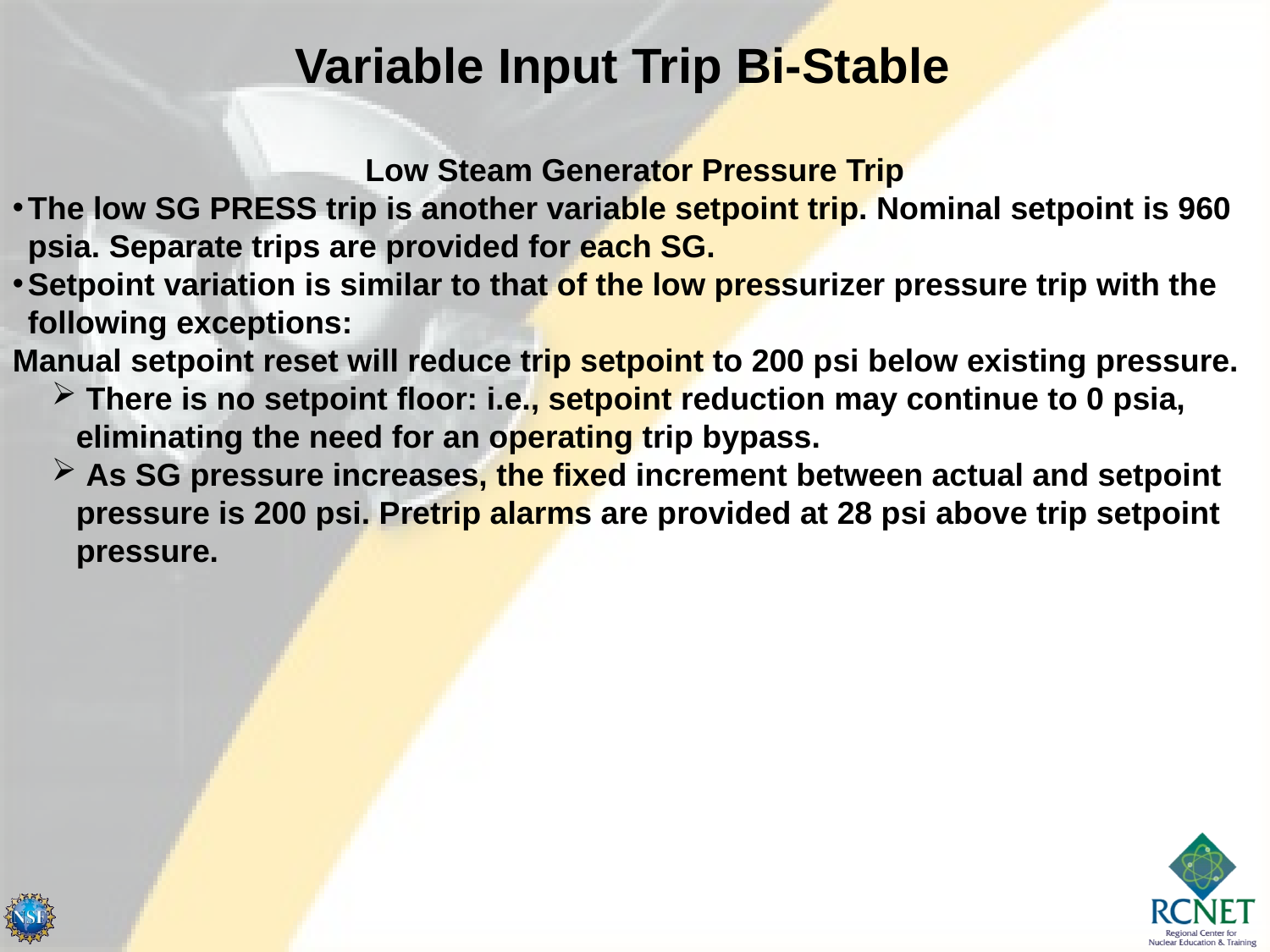

Variable Input Trip Bi-Stable

Low Steam Generator Pressure Trip
The low SG PRESS trip is another variable setpoint trip. Nominal setpoint is 960 psia. Separate trips are provided for each SG.
Setpoint variation is similar to that of the low pressurizer pressure trip with the following exceptions:
Manual setpoint reset will reduce trip setpoint to 200 psi below existing pressure.
 There is no setpoint floor: i.e., setpoint reduction may continue to 0 psia, eliminating the need for an operating trip bypass.
 As SG pressure increases, the fixed increment between actual and setpoint pressure is 200 psi. Pretrip alarms are provided at 28 psi above trip setpoint pressure.